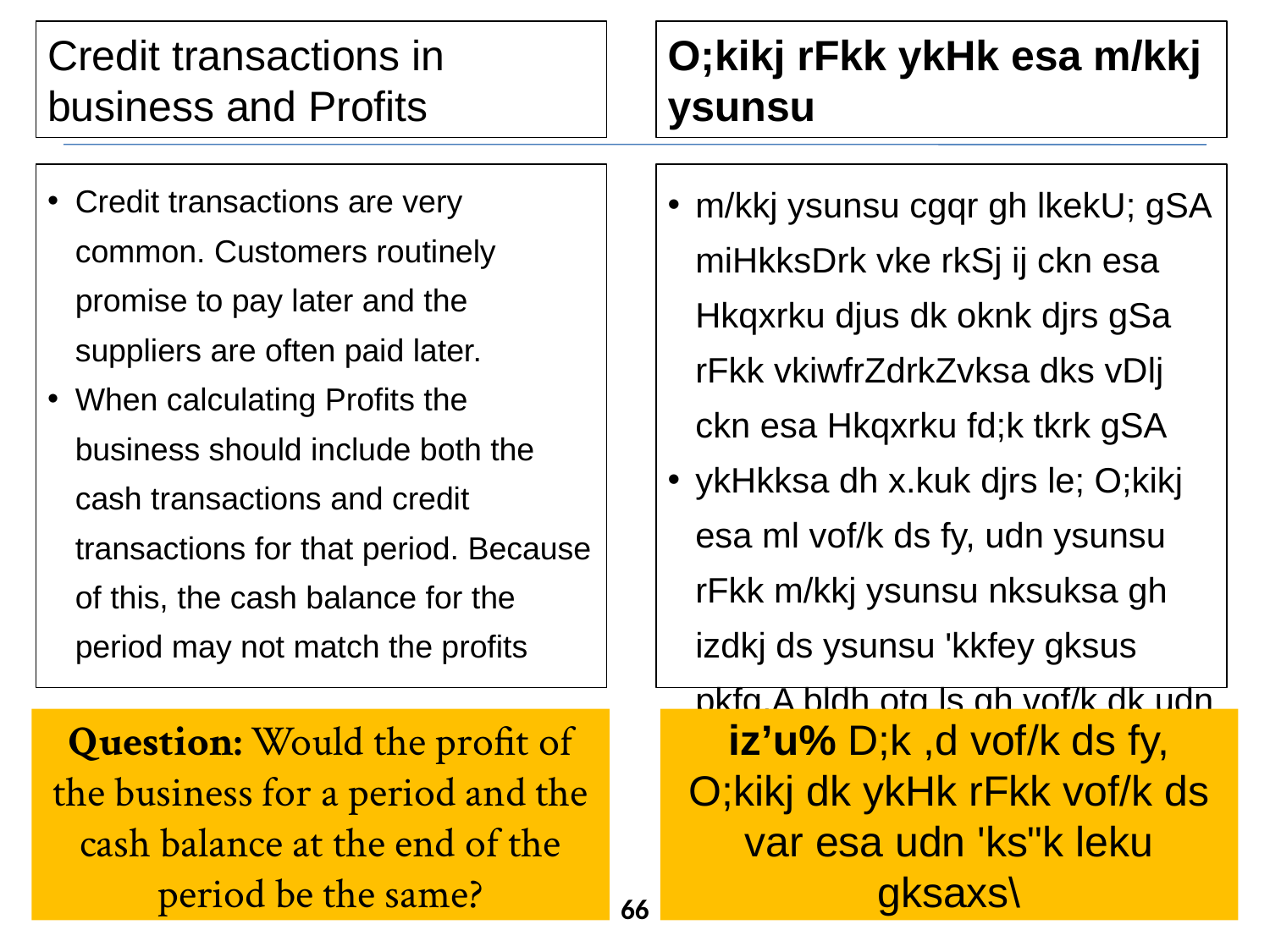

Credit transactions in business and Profits
O;kikj rFkk ykHk esa m/kkj ysunsu
Credit transactions are very common. Customers routinely promise to pay later and the suppliers are often paid later.
When calculating Profits the business should include both the cash transactions and credit transactions for that period. Because of this, the cash balance for the period may not match the profits
m/kkj ysunsu cgqr gh lkekU; gSA miHkksDrk vke rkSj ij ckn esa Hkqxrku djus dk oknk djrs gSa rFkk vkiwfrZdrkZvksa dks vDlj ckn esa Hkqxrku fd;k tkrk gSA
ykHkksa dh x.kuk djrs le; O;kikj esa ml vof/k ds fy, udn ysunsu rFkk m/kkj ysunsu nksuksa gh izdkj ds ysunsu 'kkfey gksus pkfg,A bldh otg ls gh vof/k dk udn 'ks"k] ykHk ls de ;k T;knk gks ldrk gSA
Question: Would the profit of the business for a period and the cash balance at the end of the period be the same?
iz’u% D;k ,d vof/k ds fy, O;kikj dk ykHk rFkk vof/k ds var esa udn 'ks"k leku gksaxs\
66